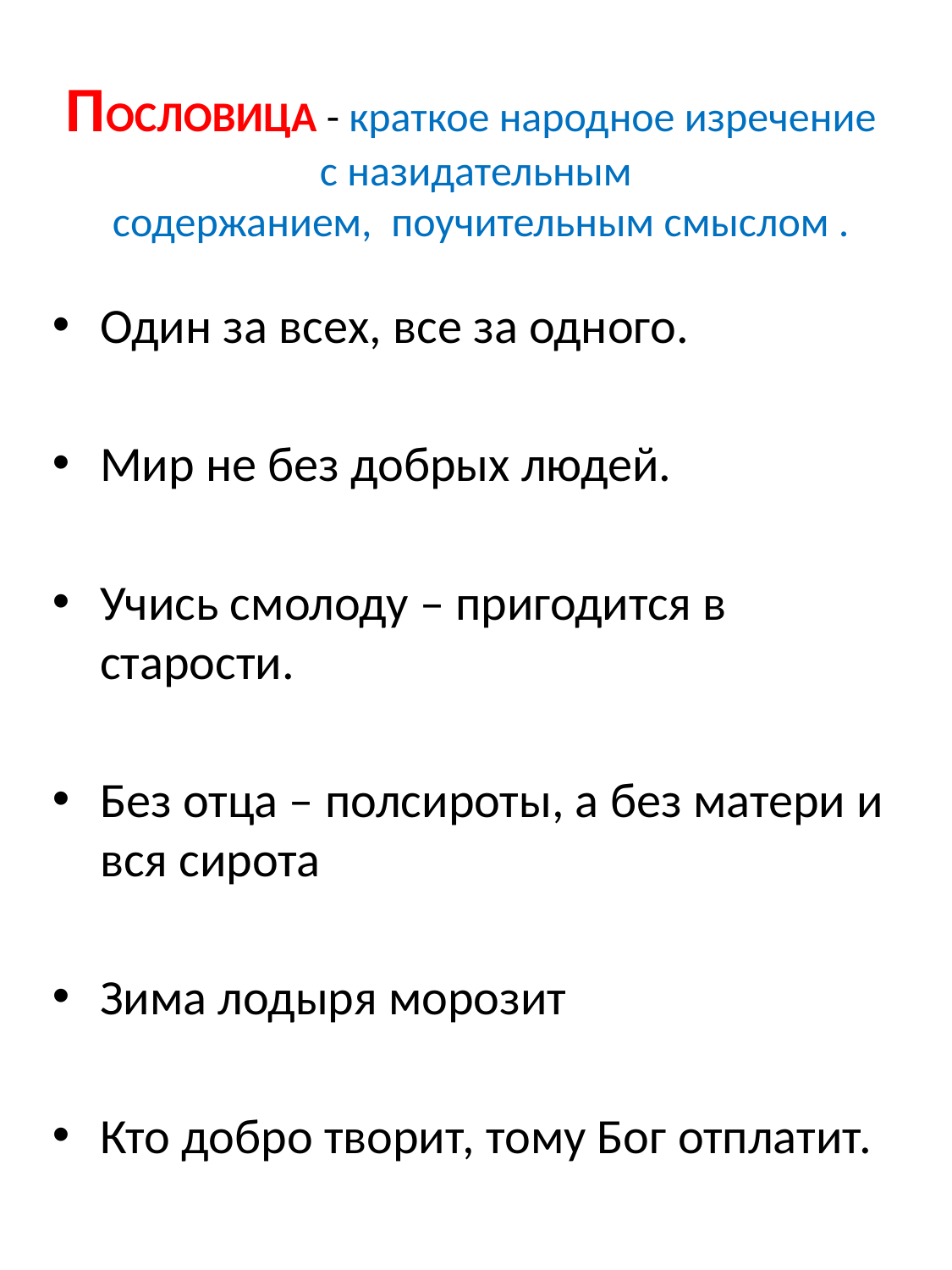

# ПОСЛОВИЦА - краткое народное изречение с назидательным содержанием,  поучительным смыслом .
Один за всех, все за одного.

Мир не без добрых людей.

Учись смолоду – пригодится в старости.

Без отца – полсироты, а без матери и вся сирота

Зима лодыря морозит

Кто добро творит, тому Бог отплатит.